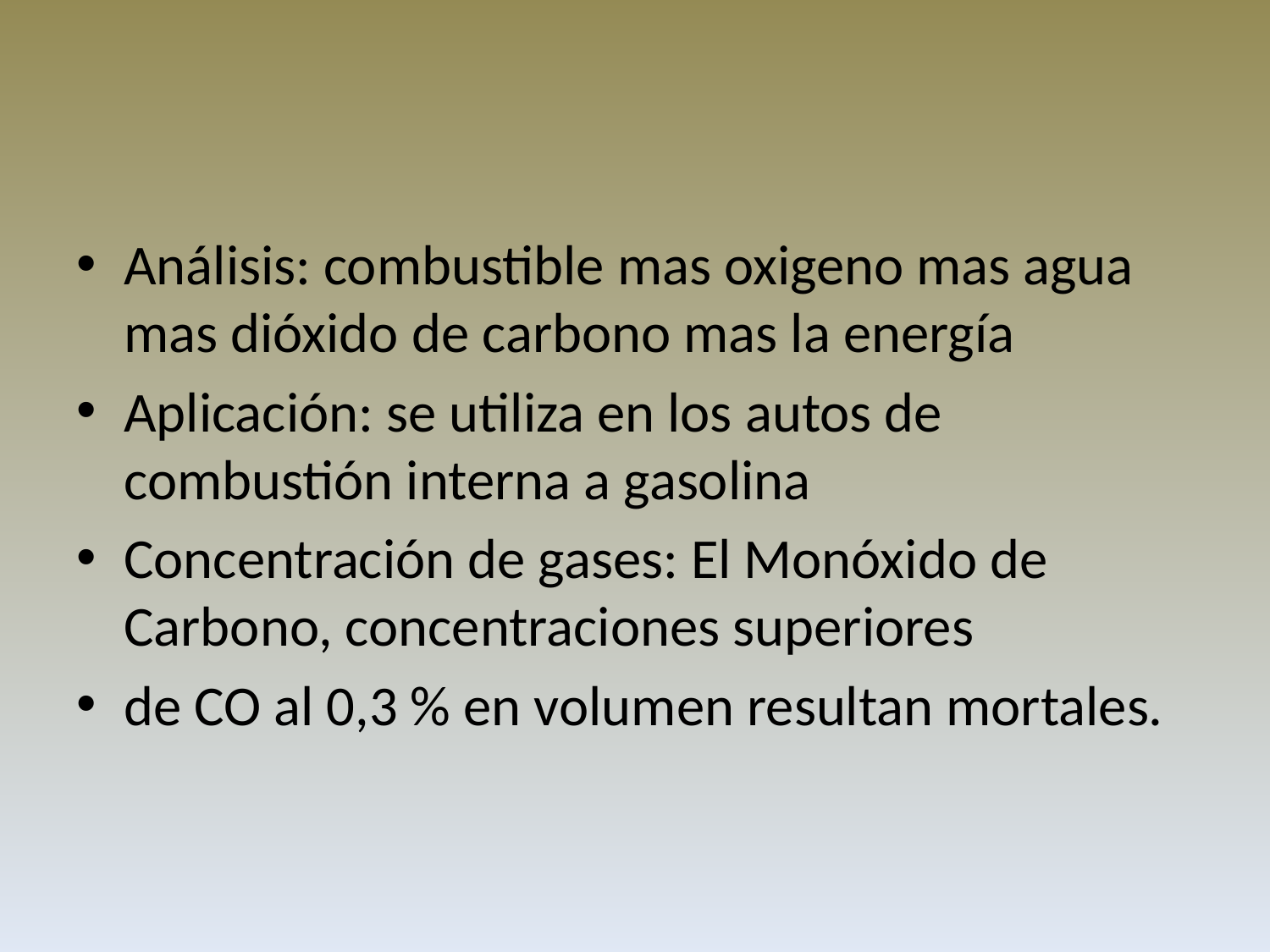

#
Análisis: combustible mas oxigeno mas agua mas dióxido de carbono mas la energía
Aplicación: se utiliza en los autos de combustión interna a gasolina
Concentración de gases: El Monóxido de Carbono, concentraciones superiores
de CO al 0,3 % en volumen resultan mortales.